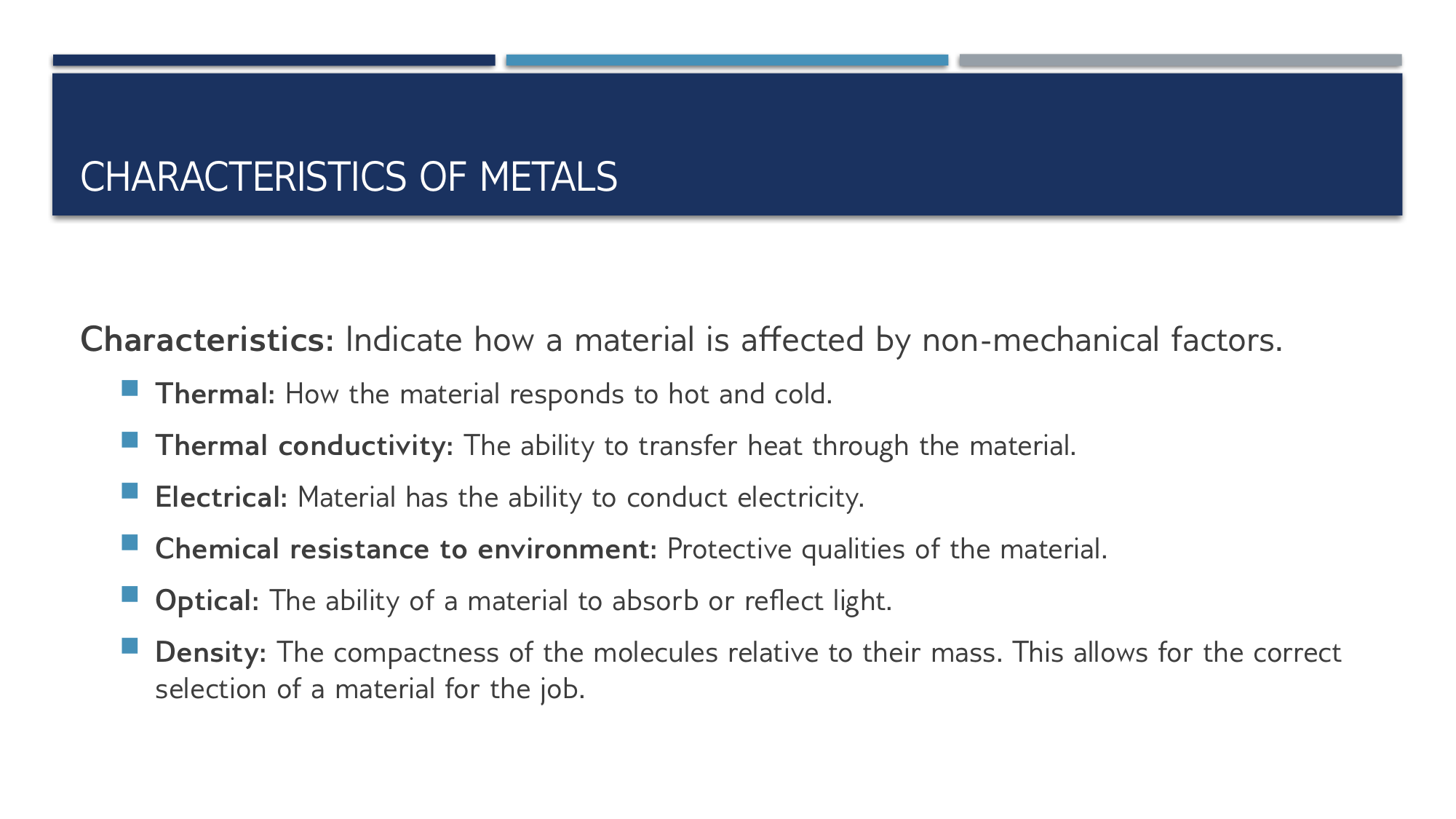

# Characteristics of metals
Characteristics: Indicate how a material is affected by non-mechanical factors.
Thermal: How the material responds to hot and cold.
Thermal conductivity: The ability to transfer heat through the material.
Electrical: Material has the ability to conduct electricity.
Chemical resistance to environment: Protective qualities of the material.
Optical: The ability of a material to absorb or reflect light.
Density: The compactness of the molecules relative to their mass. This allows for the correct selection of a material for the job.